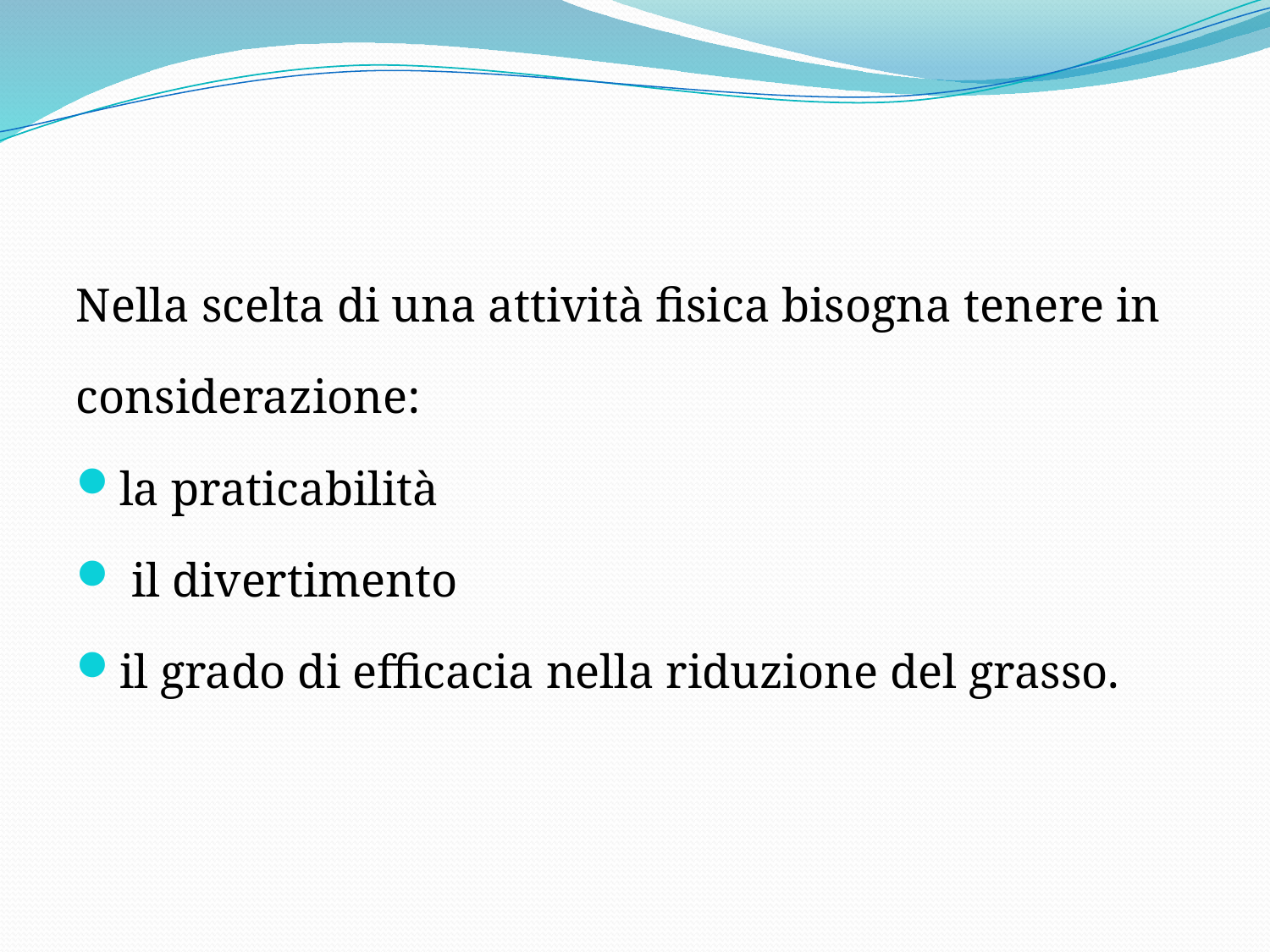

Nella scelta di una attività fisica bisogna tenere in
considerazione:
la praticabilità
 il divertimento
il grado di efficacia nella riduzione del grasso.